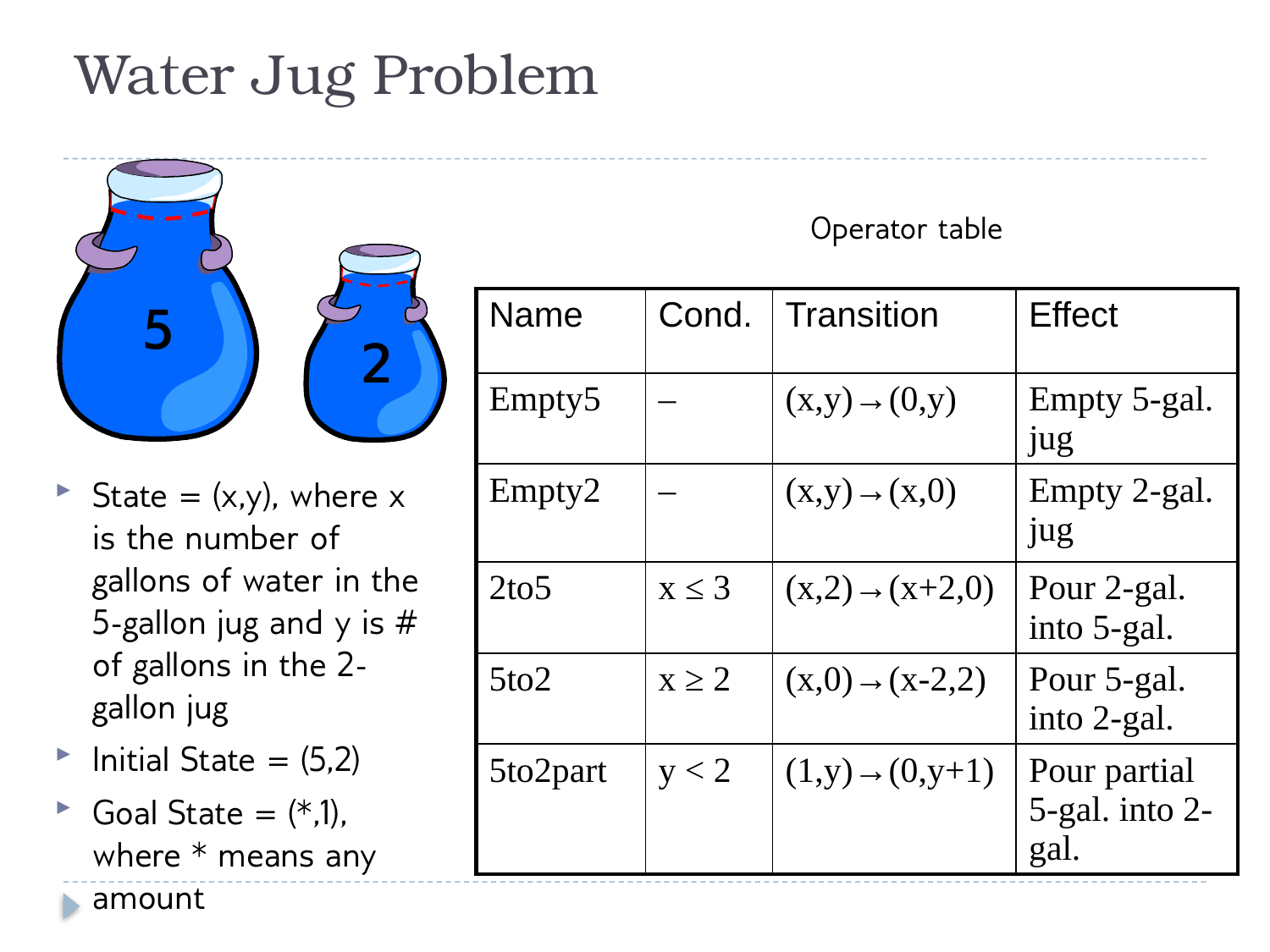

# Water Jug Problem

5

State = (x,y), where x is the number of gallons of water in the 5-gallon jug and y is # of gallons in the 2-gallon jug
Initial State = (5,2)
Goal State = (*,1), where * means any amount
Operator table

2

| Name | Cond. | Transition | Effect |
| --- | --- | --- | --- |
| Empty5 | – | (x,y)→(0,y) | Empty 5-gal. jug |
| Empty2 | – | (x,y)→(x,0) | Empty 2-gal. jug |
| 2to5 | x ≤ 3 | (x,2)→(x+2,0) | Pour 2-gal. into 5-gal. |
| 5to2 | x ≥ 2 | (x,0)→(x-2,2) | Pour 5-gal. into 2-gal. |
| 5to2part | y < 2 | (1,y)→(0,y+1) | Pour partial 5-gal. into 2-gal. |